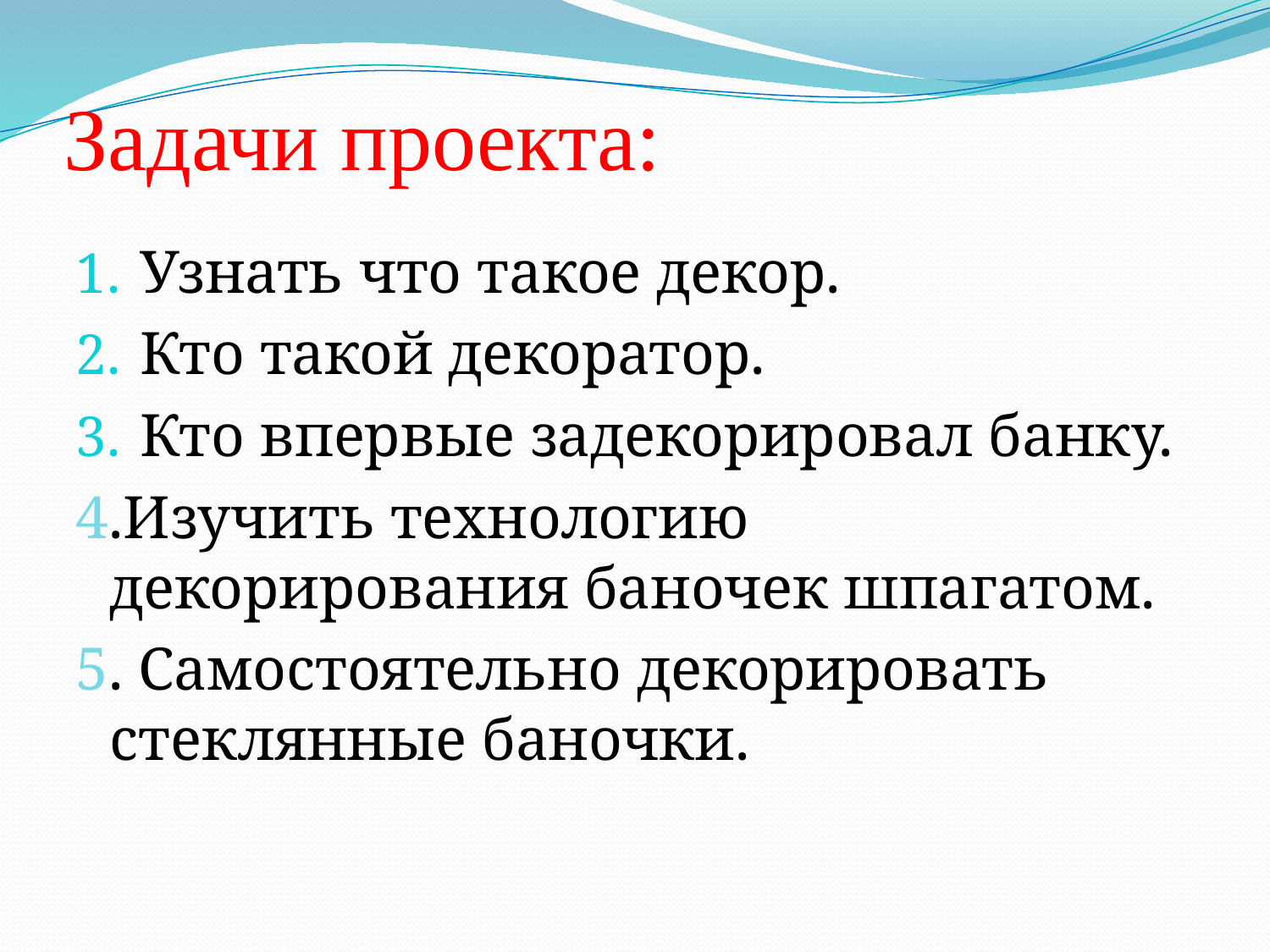

# Задачи проекта:
Узнать что такое декор.
Кто такой декоратор.
Кто впервые задекорировал банку.
4.Изучить технологию декорирования баночек шпагатом.
5. Самостоятельно декорировать стеклянные баночки.